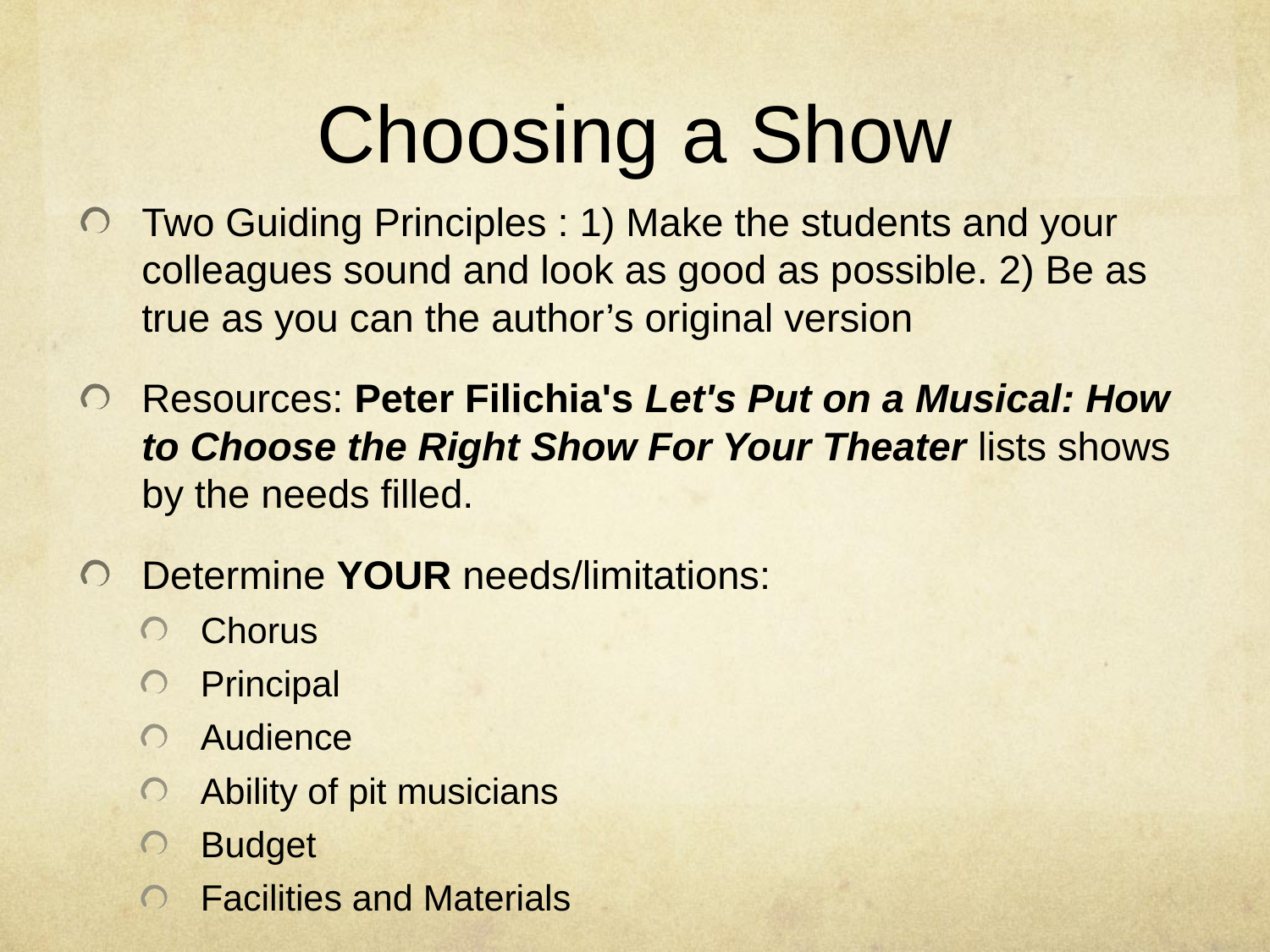

# Choosing a Show
Two Guiding Principles : 1) Make the students and your colleagues sound and look as good as possible. 2) Be as true as you can the author’s original version
Resources: Peter Filichia's Let's Put on a Musical: How to Choose the Right Show For Your Theater lists shows by the needs filled.
Determine YOUR needs/limitations:
Chorus
Principal
Audience
Ability of pit musicians
Budget
Facilities and Materials